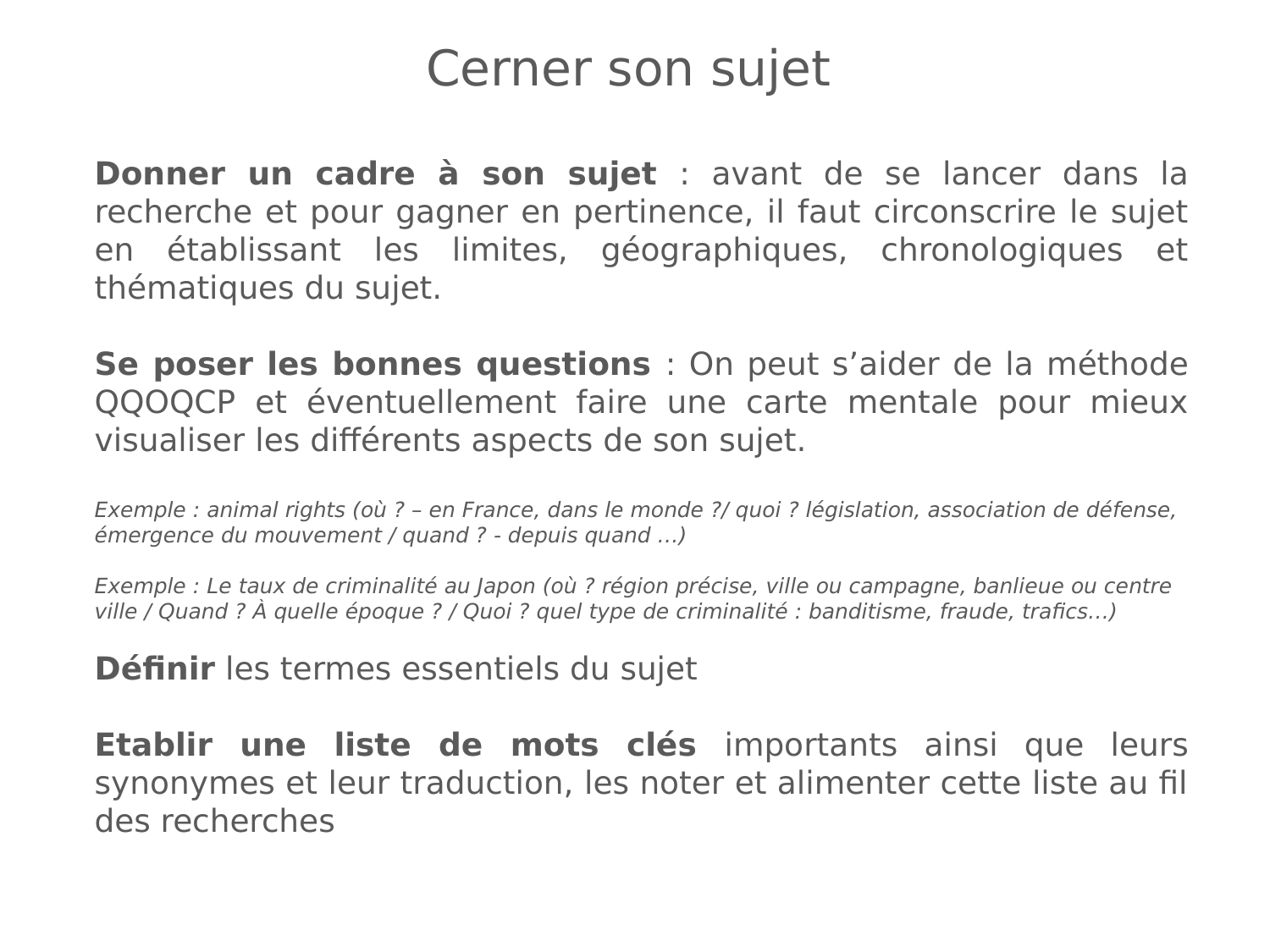

Cerner son sujet

Donner un cadre à son sujet : avant de se lancer dans la recherche et pour gagner en pertinence, il faut circonscrire le sujet en établissant les limites, géographiques, chronologiques et thématiques du sujet.

Se poser les bonnes questions : On peut s’aider de la méthode QQOQCP et éventuellement faire une carte mentale pour mieux visualiser les différents aspects de son sujet.

Exemple : animal rights (où ? – en France, dans le monde ?/ quoi ? législation, association de défense, émergence du mouvement / quand ? - depuis quand …)

Exemple : Le taux de criminalité au Japon (où ? région précise, ville ou campagne, banlieue ou centre ville / Quand ? À quelle époque ? / Quoi ? quel type de criminalité : banditisme, fraude, trafics…)

Définir les termes essentiels du sujet

Etablir une liste de mots clés importants ainsi que leurs synonymes et leur traduction, les noter et alimenter cette liste au fil des recherches